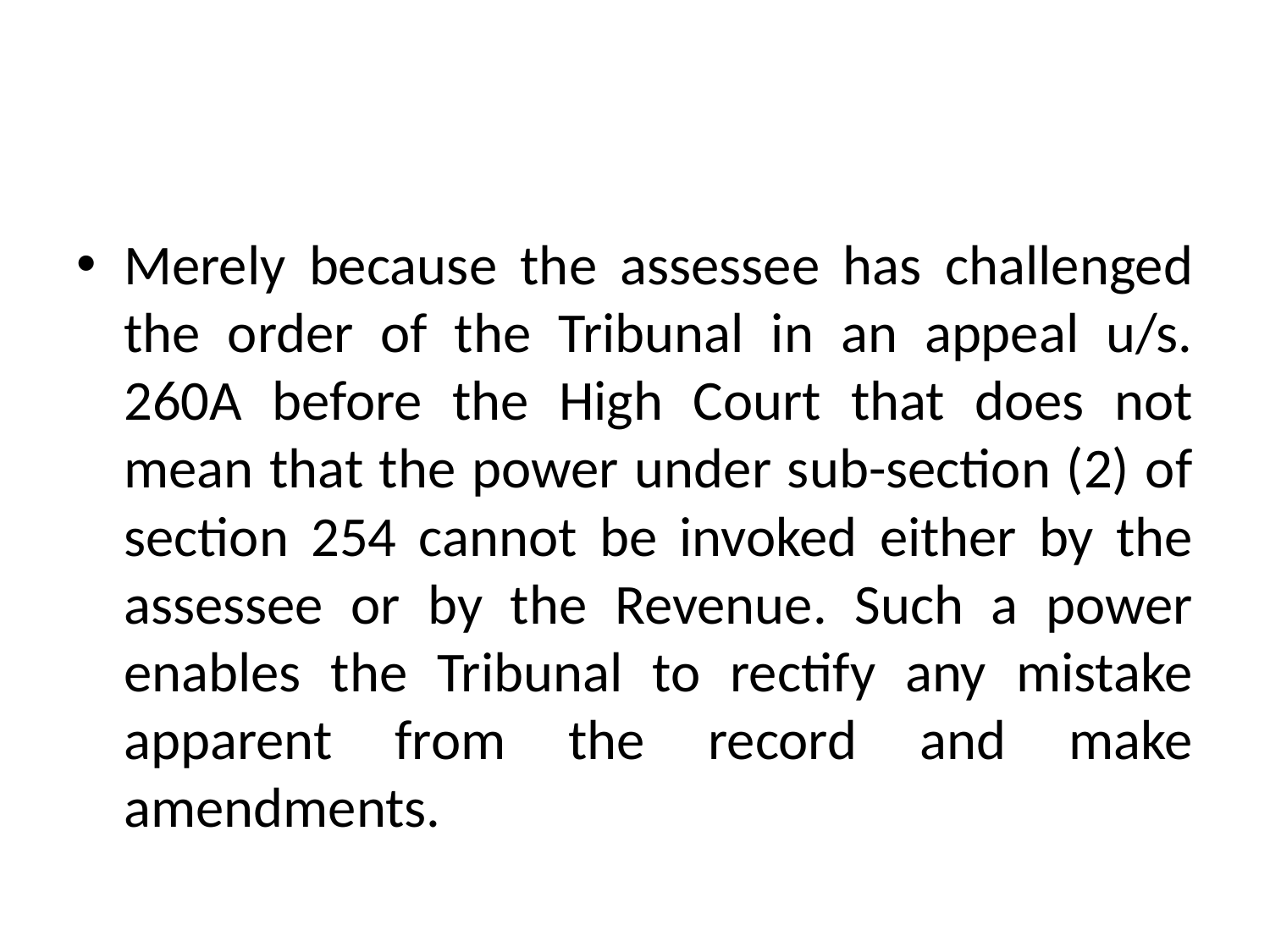

#
Merely because the assessee has challenged the order of the Tribunal in an appeal u/s. 260A before the High Court that does not mean that the power under sub-section (2) of section 254 cannot be invoked either by the assessee or by the Revenue. Such a power enables the Tribunal to rectify any mistake apparent from the record and make amendments.